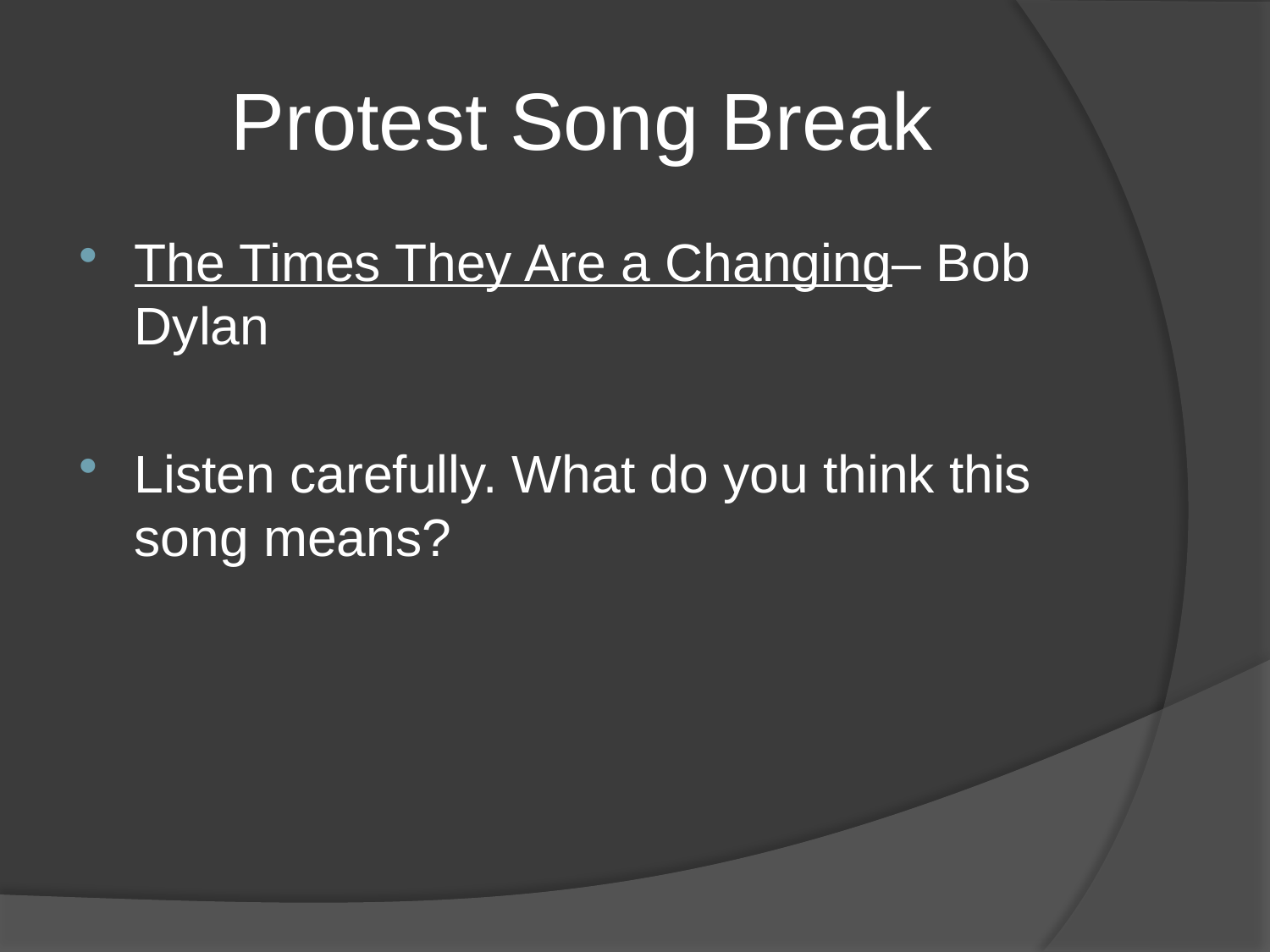

# Protest Song Break
The Times They Are a Changing– Bob Dylan

Listen carefully. What do you think this song means?